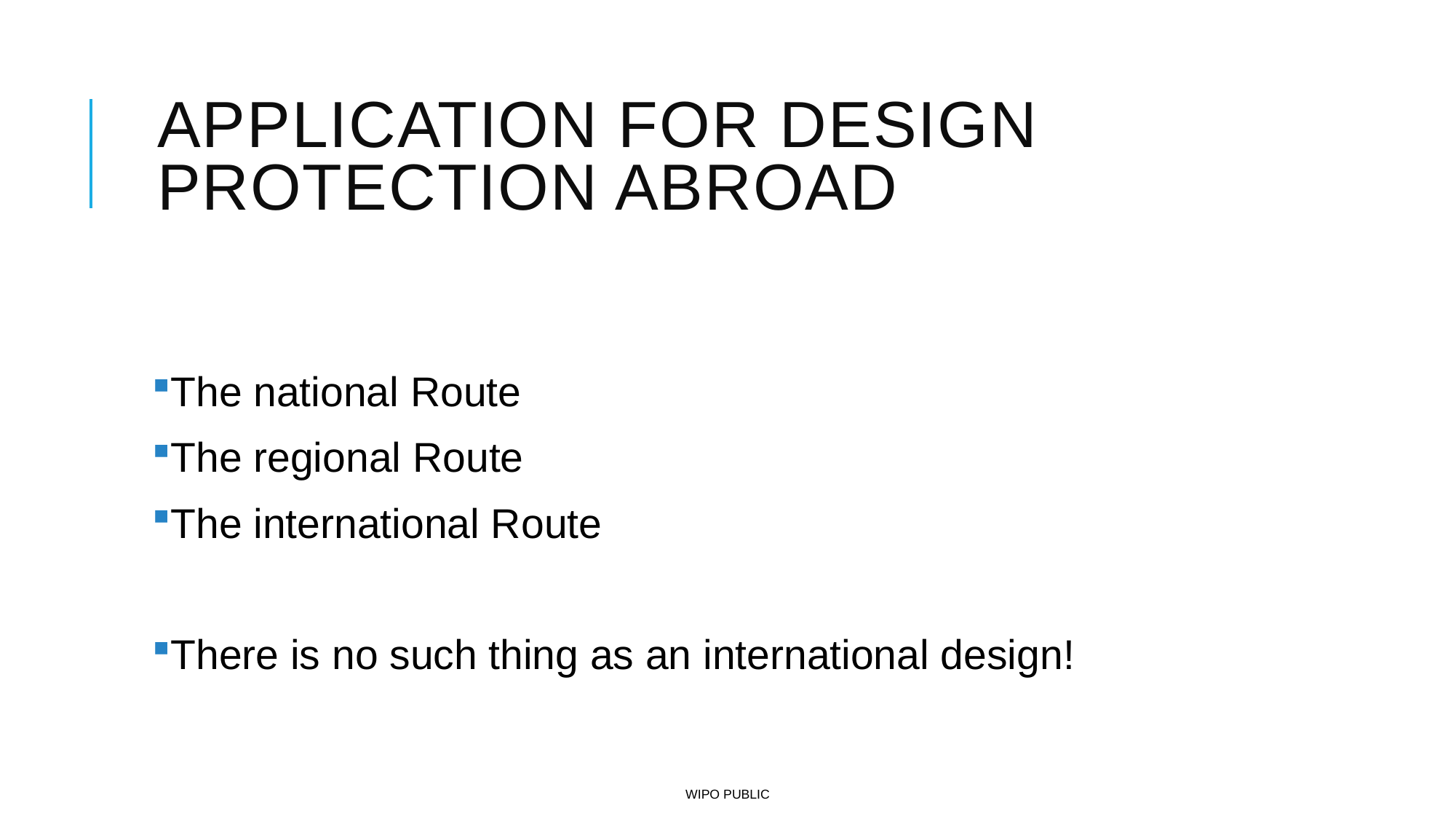

# Application for design protection abroad

The national Route
The regional Route
The international Route

There is no such thing as an international design!